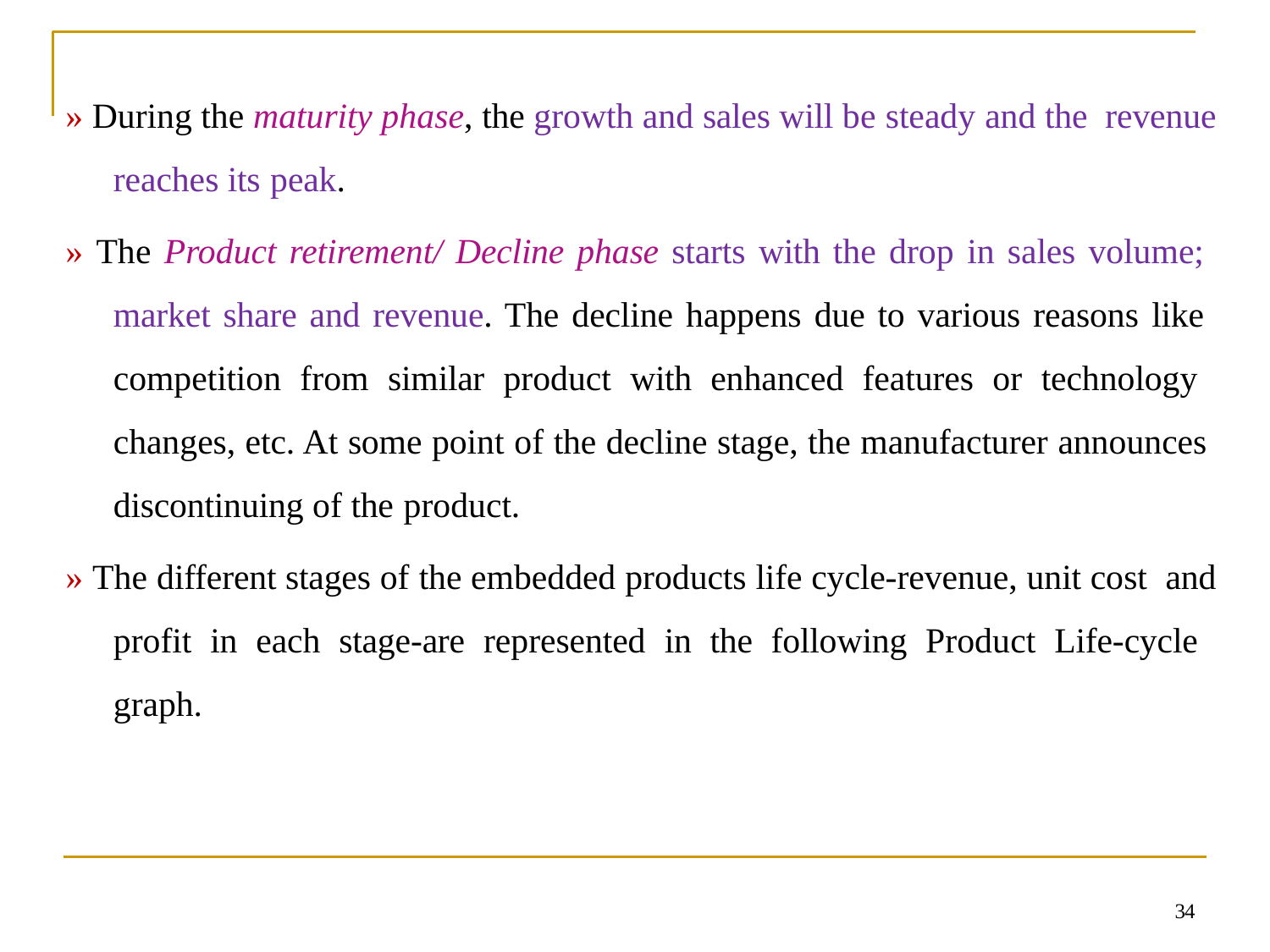

» During the maturity phase, the growth and sales will be steady and the  revenue reaches its peak.
» The Product retirement/ Decline phase starts with the drop in sales volume;  market share and revenue. The decline happens due to various reasons like  competition from similar product with enhanced features or technology  changes, etc. At some point of the decline stage, the manufacturer announces  discontinuing of the product.
» The different stages of the embedded products life cycle-revenue, unit cost  and profit in each stage-are represented in the following Product Life-cycle  graph.
34